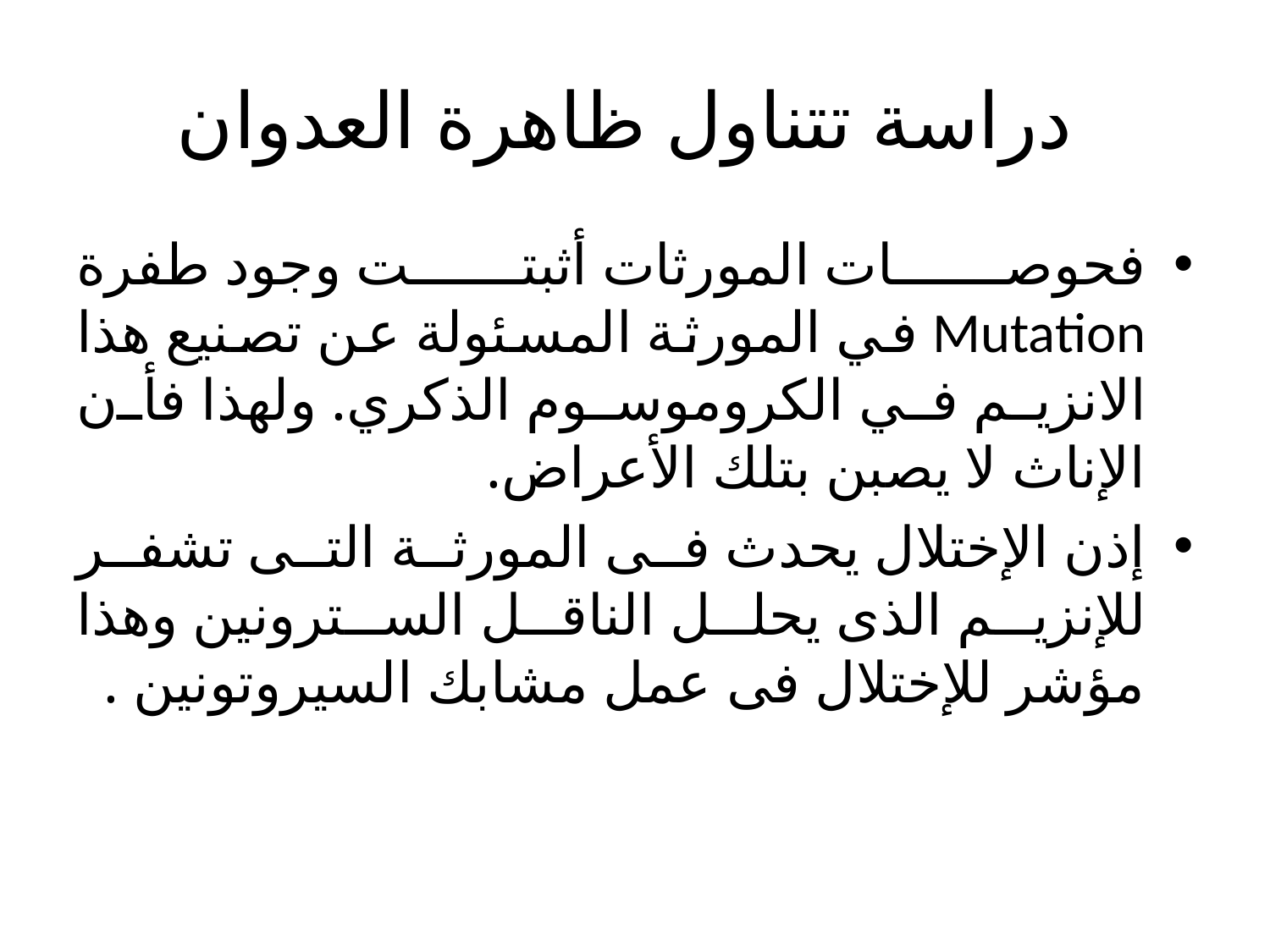

# دراسة تتناول ظاهرة العدوان
فحوصات المورثات أثبتت وجود طفرة Mutation في المورثة المسئولة عن تصنيع هذا الانزيم في الكروموسوم الذكري. ولهذا فأن الإناث لا يصبن بتلك الأعراض.
إذن الإختلال يحدث فى المورثة التى تشفر للإنزيم الذى يحلل الناقل السترونين وهذا مؤشر للإختلال فى عمل مشابك السيروتونين .